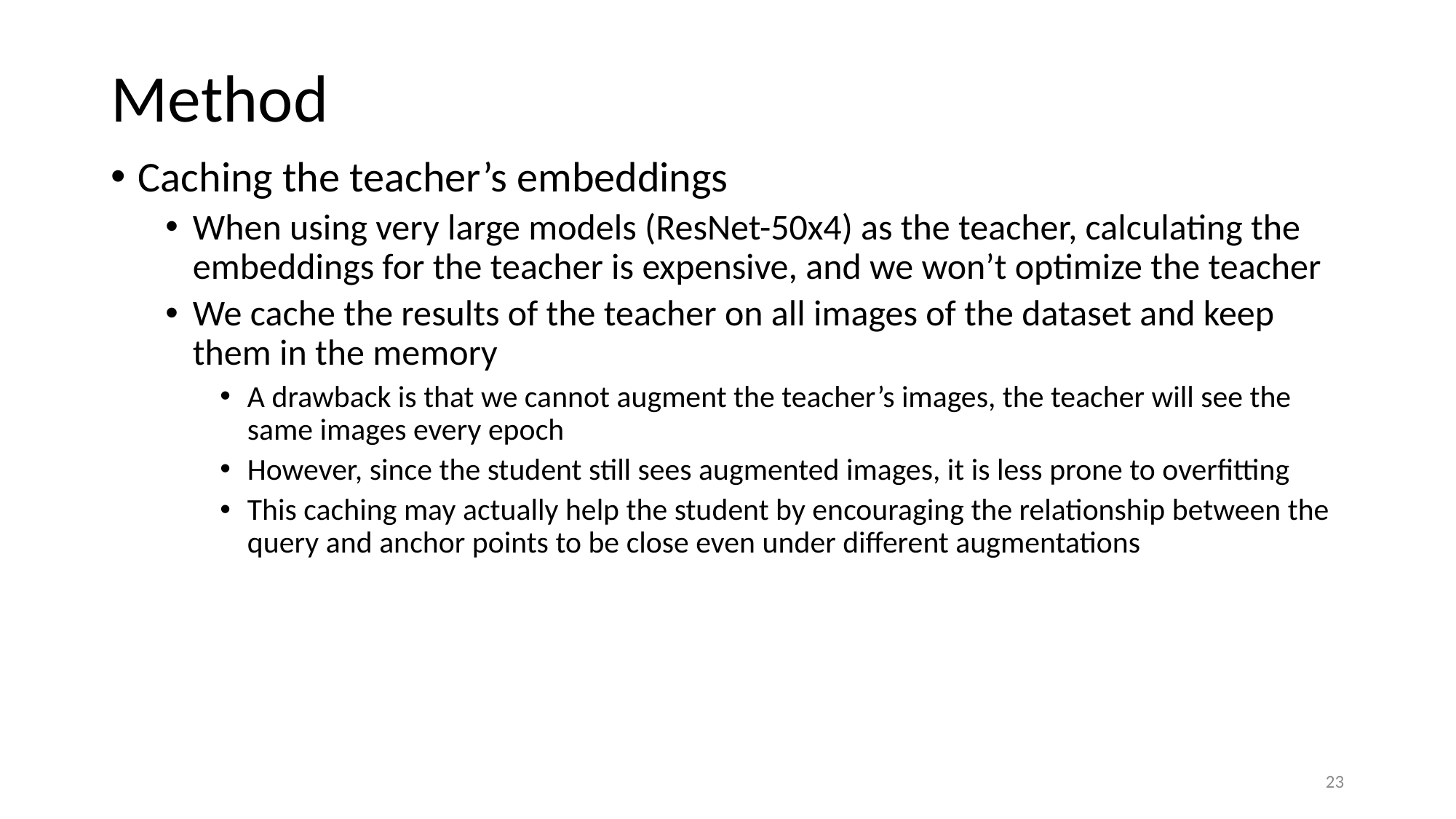

# Method
Caching the teacher’s embeddings
When using very large models (ResNet-50x4) as the teacher, calculating the embeddings for the teacher is expensive, and we won’t optimize the teacher
We cache the results of the teacher on all images of the dataset and keep them in the memory
A drawback is that we cannot augment the teacher’s images, the teacher will see the same images every epoch
However, since the student still sees augmented images, it is less prone to overfitting
This caching may actually help the student by encouraging the relationship between the query and anchor points to be close even under different augmentations

23